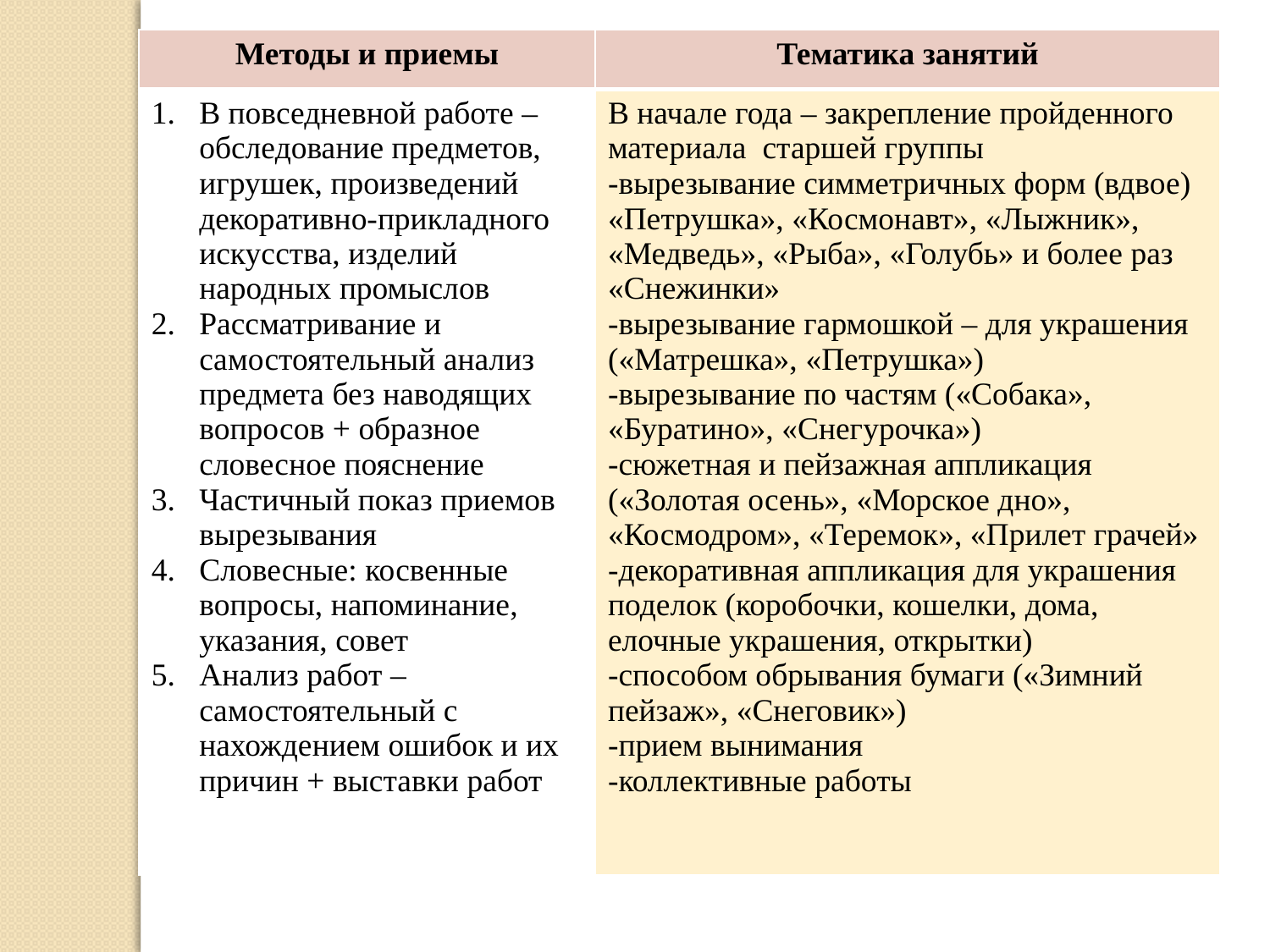

| Методы и приемы | Тематика занятий |
| --- | --- |
| В повседневной работе – обследование предметов, игрушек, произведений декоративно-прикладного искусства, изделий народных промыслов Рассматривание и самостоятельный анализ предмета без наводящих вопросов + образное словесное пояснение Частичный показ приемов вырезывания Словесные: косвенные вопросы, напоминание, указания, совет Анализ работ – самостоятельный с нахождением ошибок и их причин + выставки работ | В начале года – закрепление пройденного материала старшей группы -вырезывание симметричных форм (вдвое) «Петрушка», «Космонавт», «Лыжник», «Медведь», «Рыба», «Голубь» и более раз «Снежинки» -вырезывание гармошкой – для украшения («Матрешка», «Петрушка») -вырезывание по частям («Собака», «Буратино», «Снегурочка») -сюжетная и пейзажная аппликация («Золотая осень», «Морское дно», «Космодром», «Теремок», «Прилет грачей» -декоративная аппликация для украшения поделок (коробочки, кошелки, дома, елочные украшения, открытки) -способом обрывания бумаги («Зимний пейзаж», «Снеговик») -прием вынимания -коллективные работы |